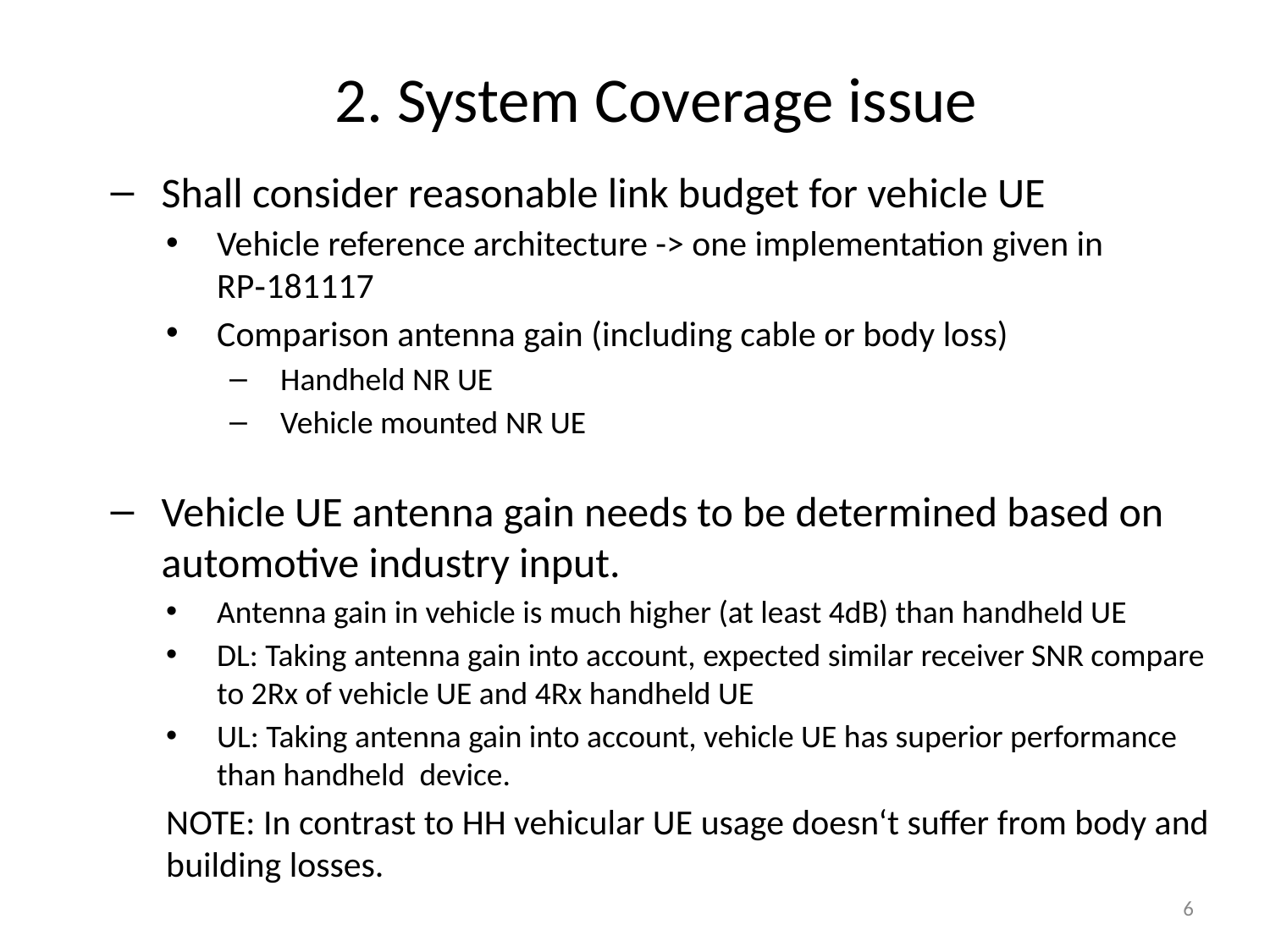

2. System Coverage issue
Shall consider reasonable link budget for vehicle UE
Vehicle reference architecture -> one implementation given in RP‑181117
Comparison antenna gain (including cable or body loss)
Handheld NR UE
Vehicle mounted NR UE

Vehicle UE antenna gain needs to be determined based on automotive industry input.
Antenna gain in vehicle is much higher (at least 4dB) than handheld UE
DL: Taking antenna gain into account, expected similar receiver SNR compare to 2Rx of vehicle UE and 4Rx handheld UE
UL: Taking antenna gain into account, vehicle UE has superior performance than handheld  device.
NOTE: In contrast to HH vehicular UE usage doesn‘t suffer from body and building losses.

6